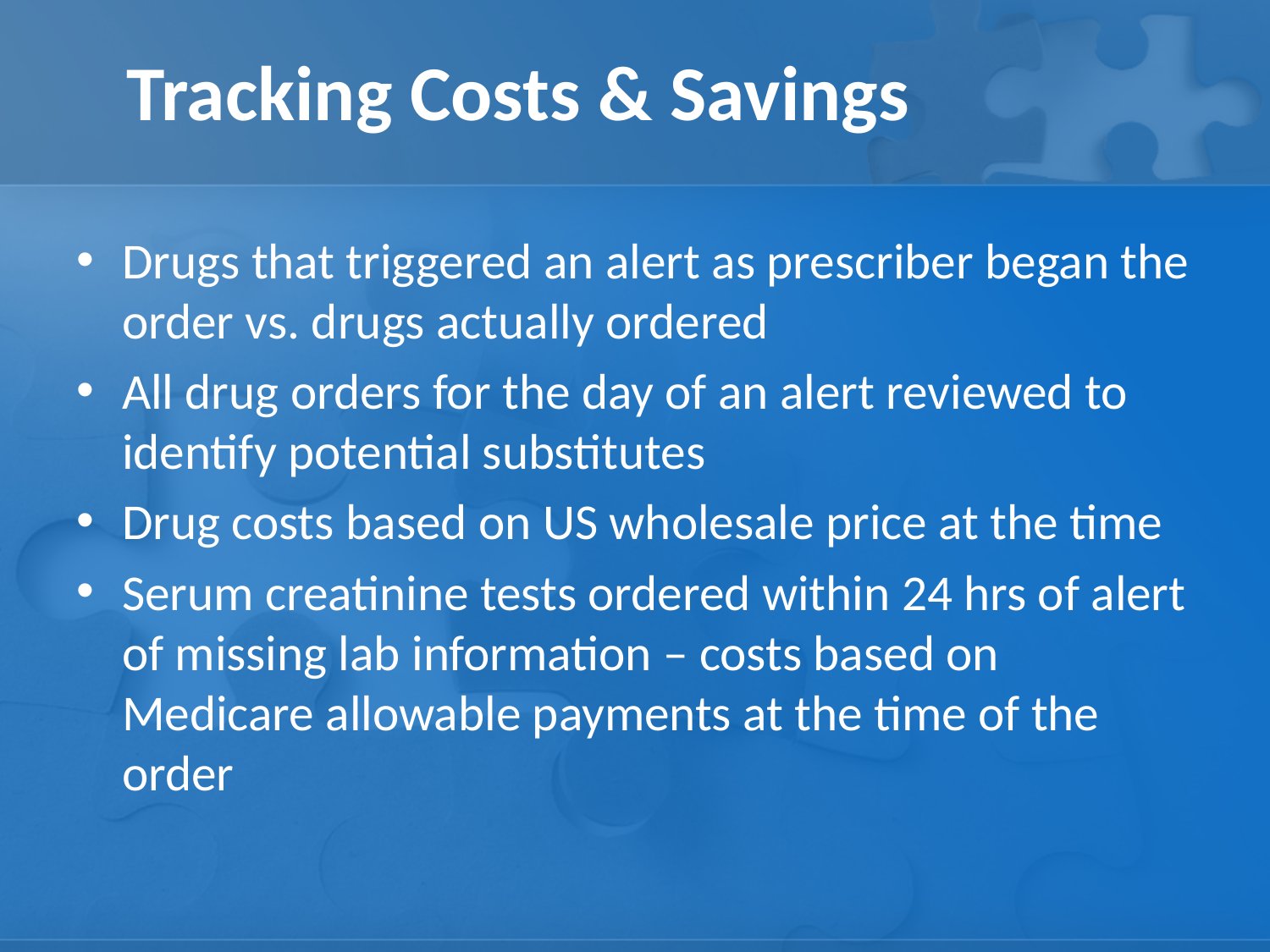

# Tracking Costs & Savings
Drugs that triggered an alert as prescriber began the order vs. drugs actually ordered
All drug orders for the day of an alert reviewed to identify potential substitutes
Drug costs based on US wholesale price at the time
Serum creatinine tests ordered within 24 hrs of alert of missing lab information – costs based on Medicare allowable payments at the time of the order